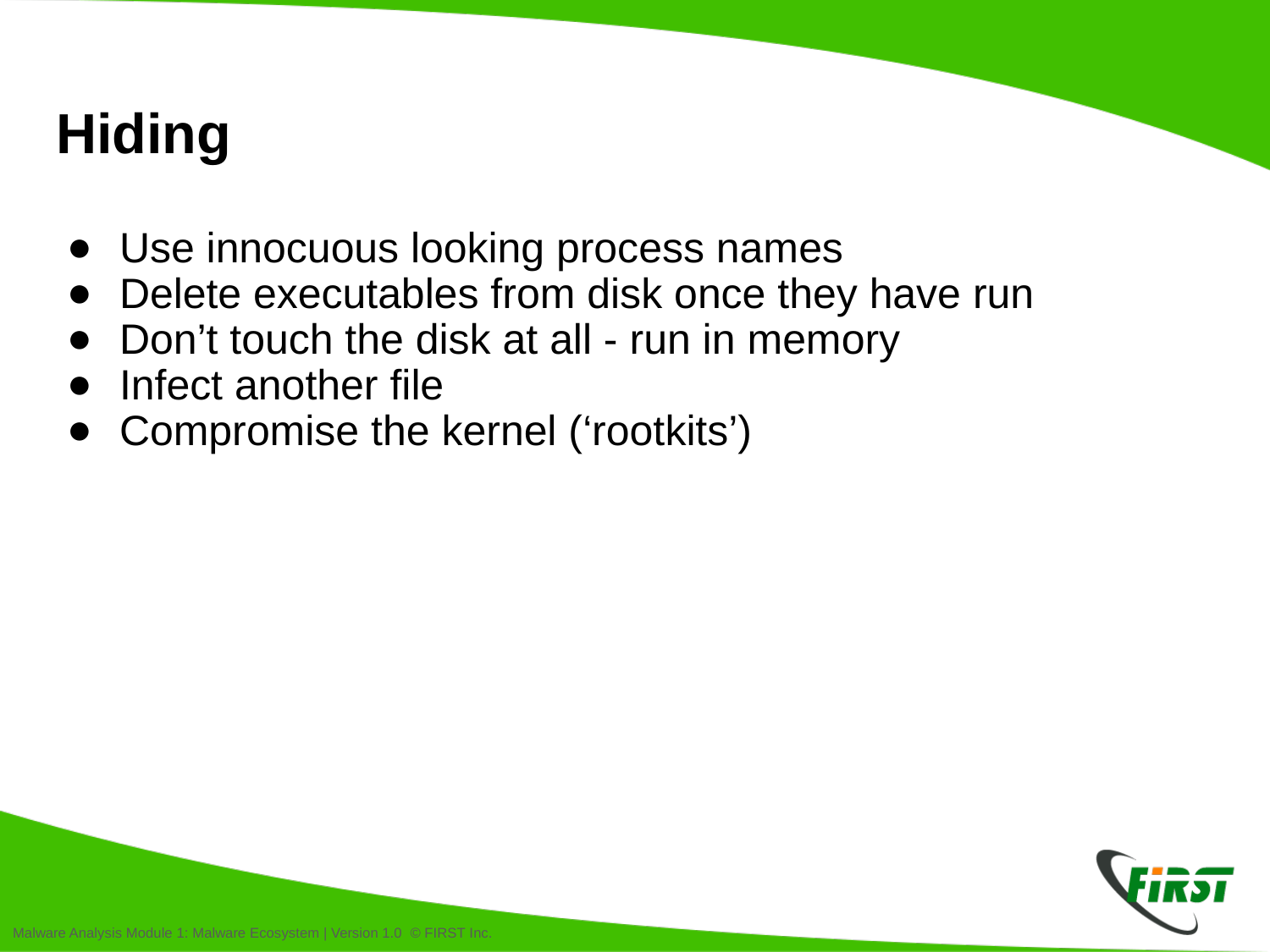

# Hiding
Use innocuous looking process names
Delete executables from disk once they have run
Don’t touch the disk at all - run in memory
Infect another file
Compromise the kernel (‘rootkits’)